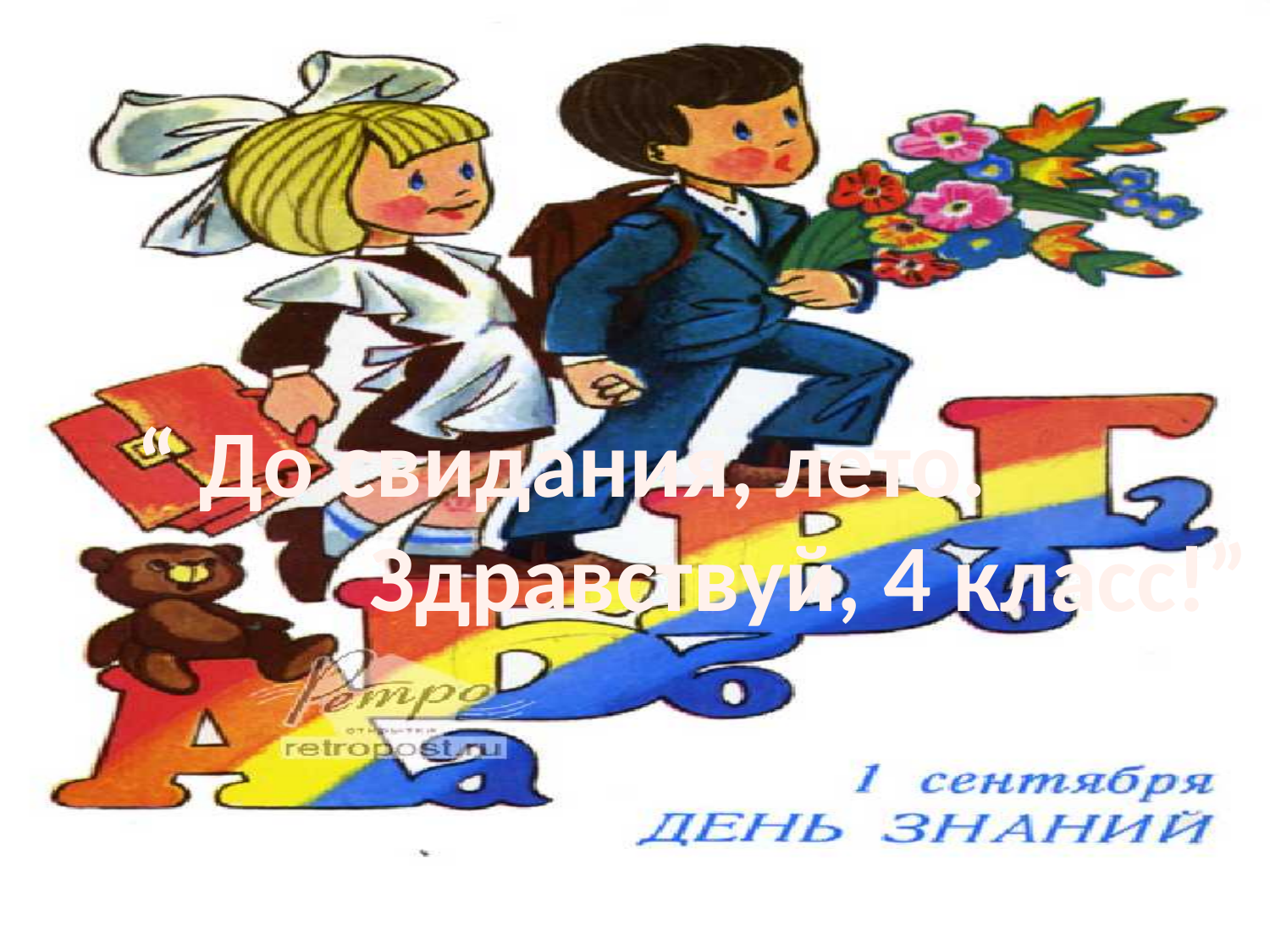

“ До свидания, лето.
                      Здравствуй, 4 класс!”